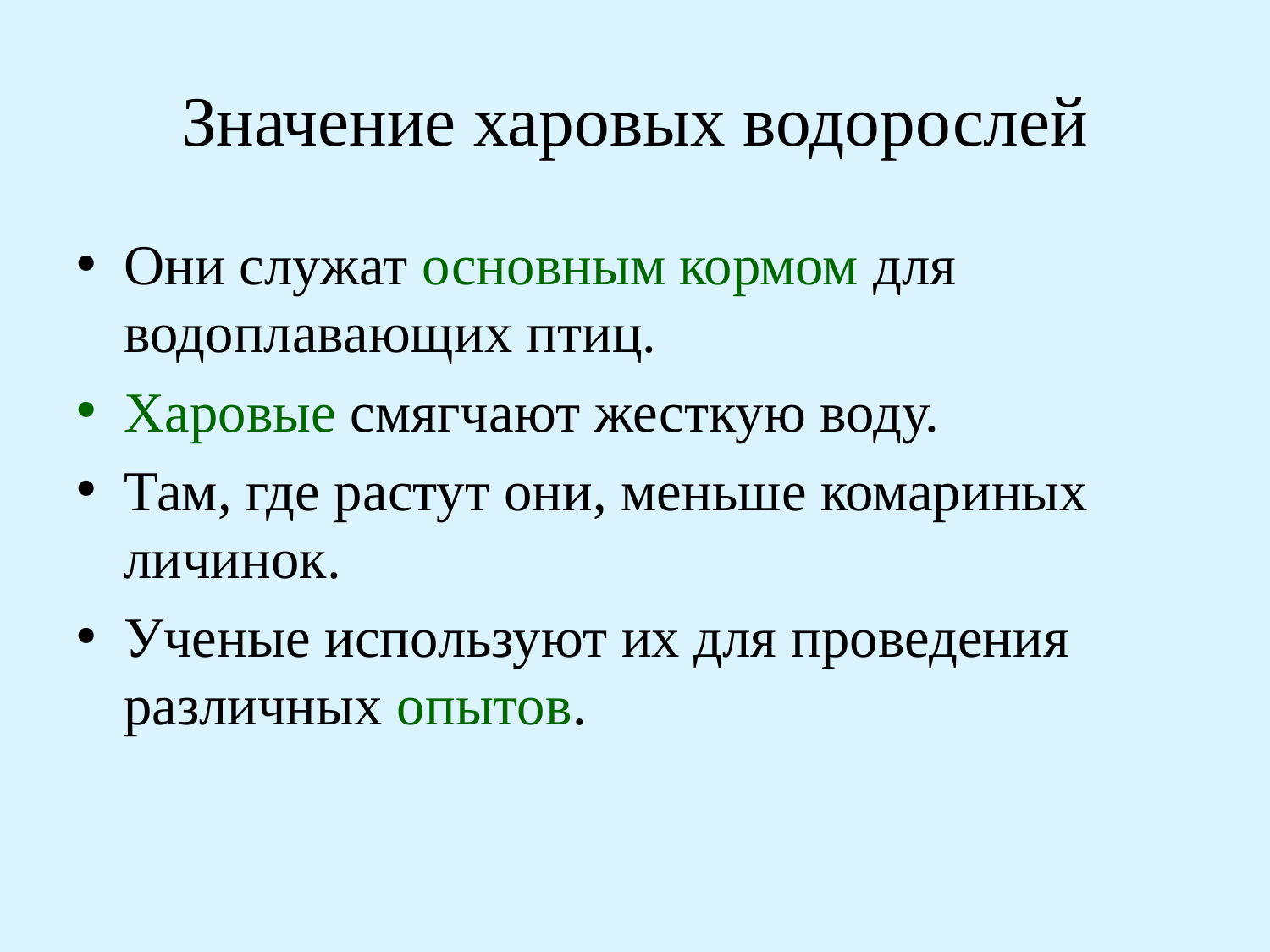

# Значение харовых водорослей
Они служат основным кормом для водоплавающих птиц.
Харовые смягчают жесткую воду.
Там, где растут они, меньше комариных личинок.
Ученые используют их для проведения различных опытов.